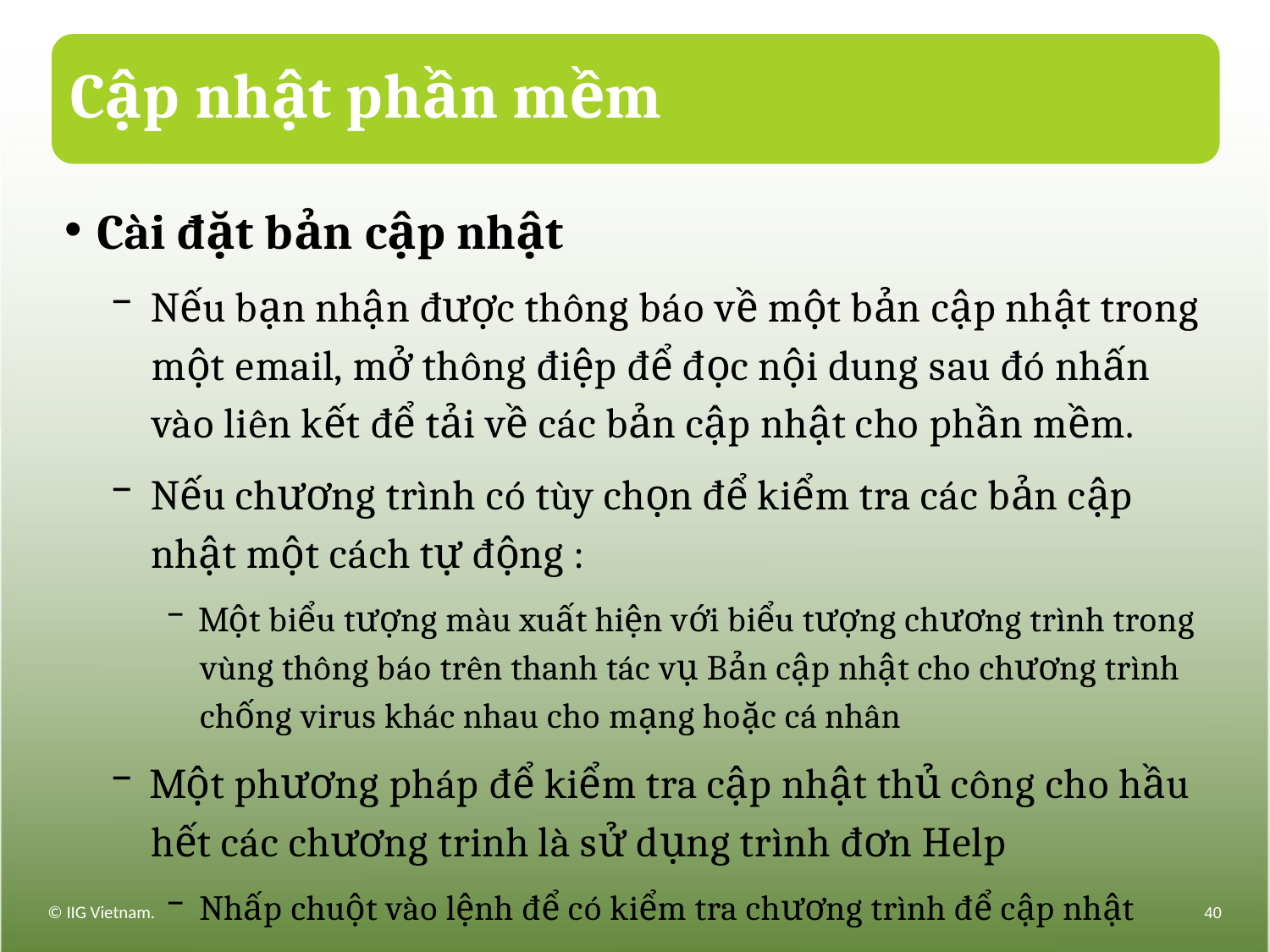

# Cập nhật phần mềm
Cài đặt bản cập nhật
Nếu bạn nhận được thông báo về một bản cập nhật trong một email, mở thông điệp để đọc nội dung sau đó nhấn vào liên kết để tải về các bản cập nhật cho phần mềm.
Nếu chương trình có tùy chọn để kiểm tra các bản cập nhật một cách tự động :
Một biểu tượng màu xuất hiện với biểu tượng chương trình trong vùng thông báo trên thanh tác vụ Bản cập nhật cho chương trình chống virus khác nhau cho mạng hoặc cá nhân
Một phương pháp để kiểm tra cập nhật thủ công cho hầu hết các chương trinh là sử dụng trình đơn Help
Nhấp chuột vào lệnh để có kiểm tra chương trình để cập nhật
© IIG Vietnam.
40